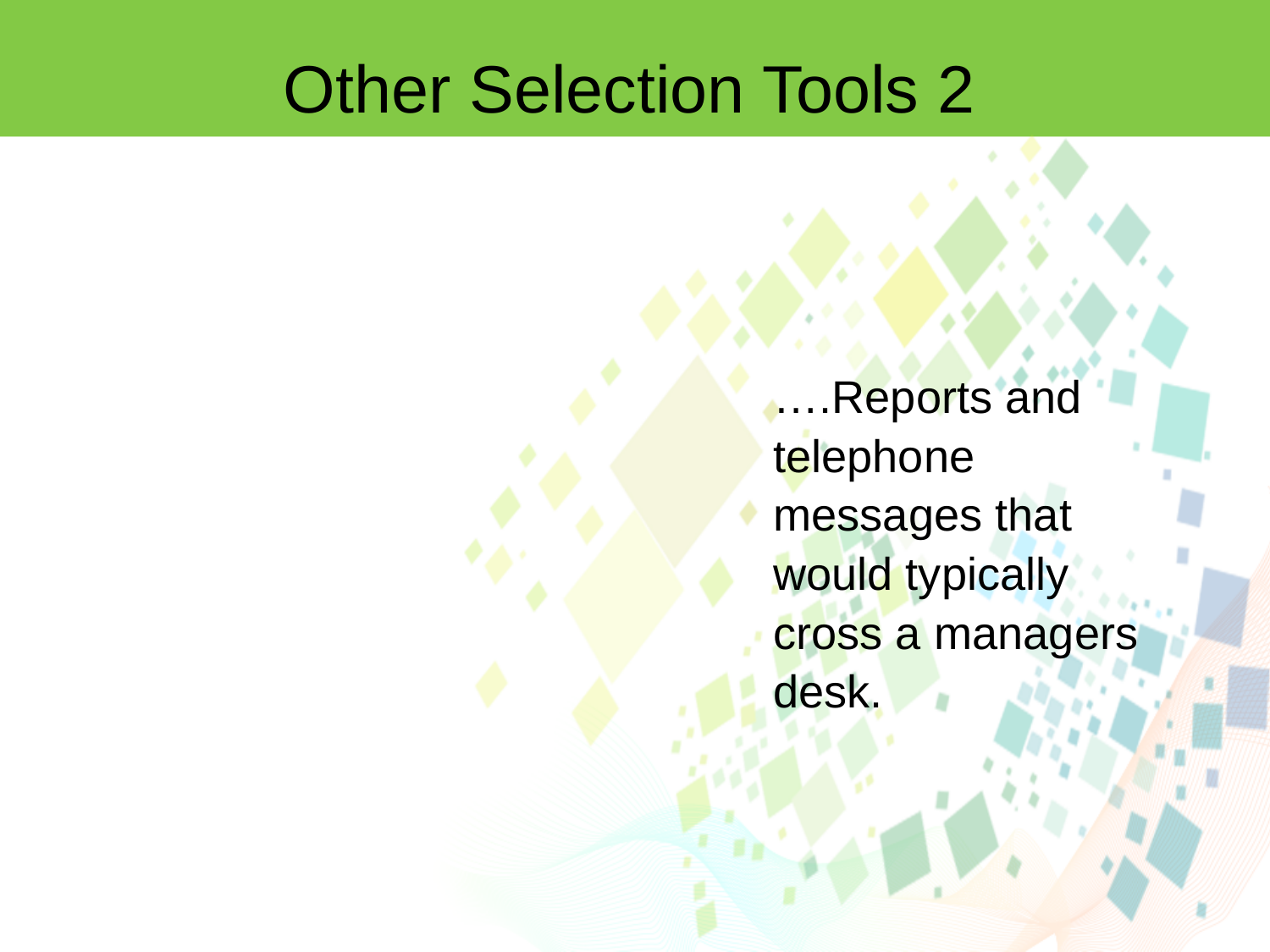

Other Selection Tools 2
….Reports and telephone messages that would typically cross a managers desk.